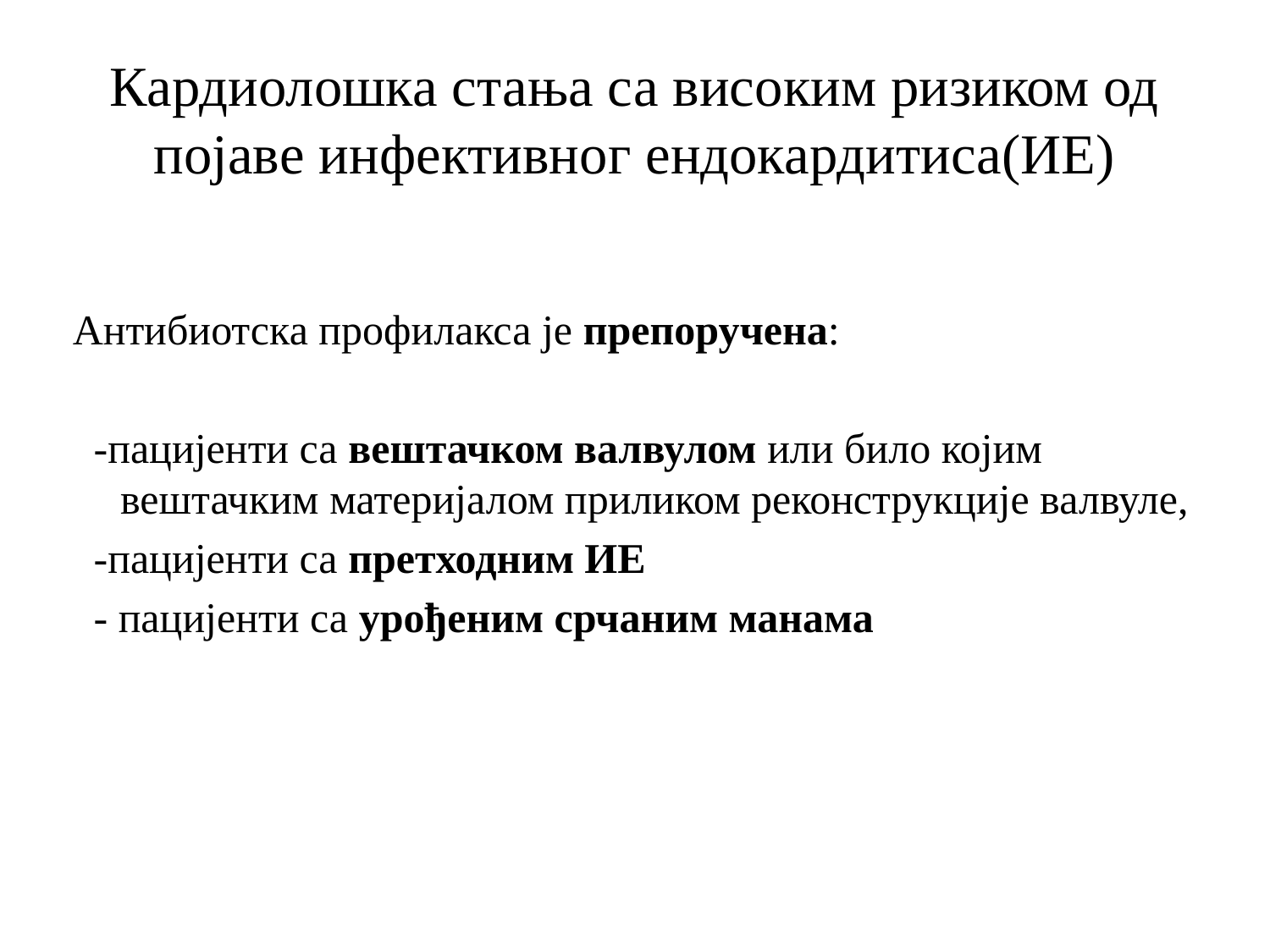

# Кардиолошка стања са високим ризиком од појаве инфективног ендокардитиса(ИЕ)
Антибиотска профилакса је препоручена:

  -пацијенти са вештачком валвулом или било којим вештачким материјалом приликом реконструкције валвуле,
  -пацијенти са претходним ИЕ
  - пацијенти са урођеним срчаним манама